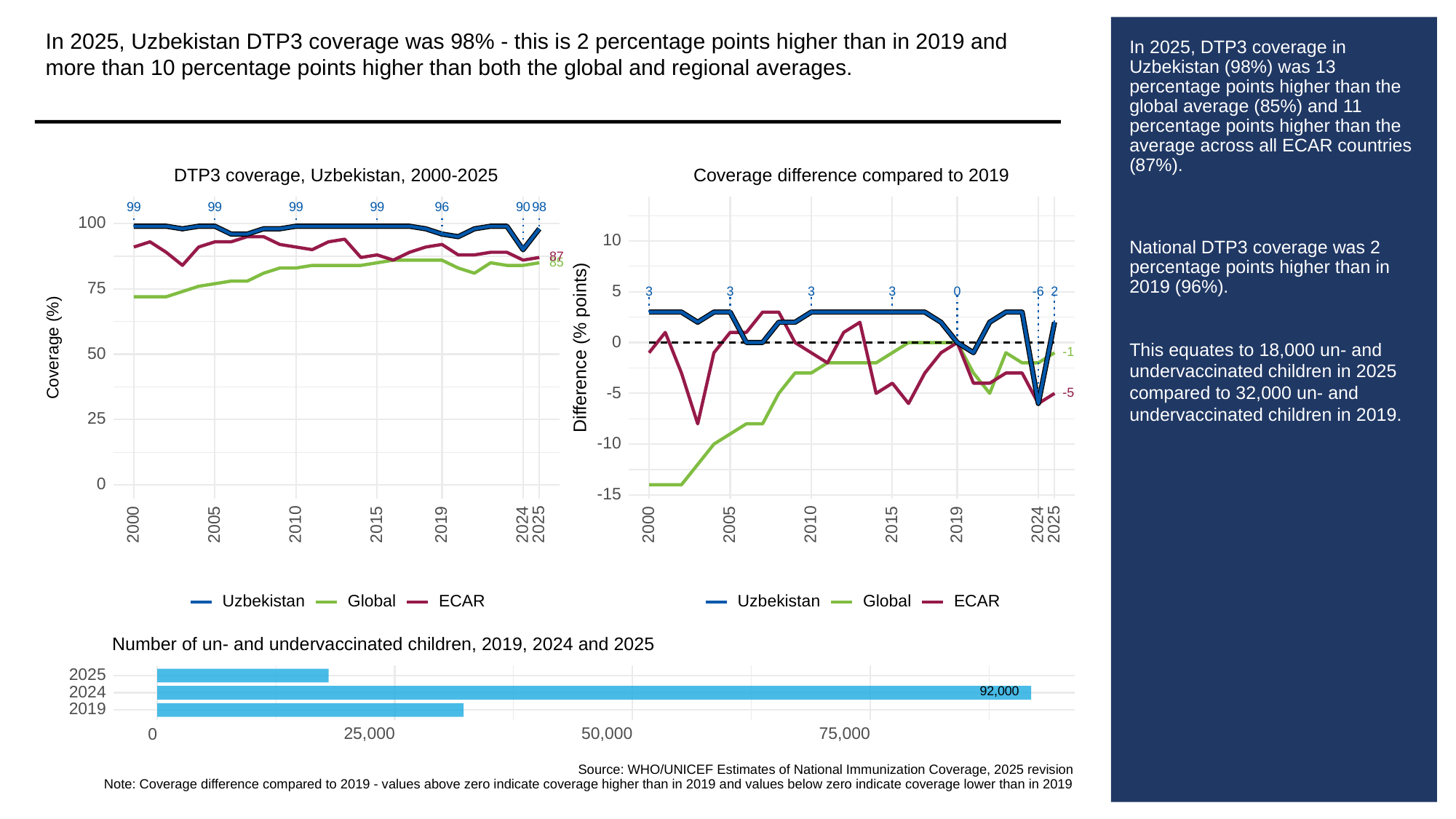

In 2025, Uzbekistan DTP3 coverage was 98% - this is 2 percentage points higher than in 2019 and more than 10 percentage points higher than both the global and regional averages.
# In 2025, DTP3 coverage in Uzbekistan (98%) was 13 percentage points higher than the global average (85%) and 11 percentage points higher than the average across all ECAR countries (87%).

National DTP3 coverage was 2 percentage points higher than in 2019 (96%).

This equates to 18,000 un- and undervaccinated children in 2025 compared to 32,000 un- and undervaccinated children in 2019.

Coverage difference compared to 2019
DTP3 coverage, Uzbekistan, 2000-2025

99
99
99
99
96
90
98

100

10

87

85

75
5
3
3
3
3
0
-6
2

0
Difference (% points)
Coverage (%)

50
-1

-5
-5

25

-10

0

-15

2000
2005
2010
2015
2019
2024
2025
2000
2005
2010
2015
2019
2024
2025
Global
ECAR
Global
ECAR
Uzbekistan
Uzbekistan

Number of un- and undervaccinated children, 2019, 2024 and 2025

2025

92,000
2024

2019

25,000
50,000
75,000
0
Source: WHO/UNICEF Estimates of National Immunization Coverage, 2025 revision
Note: Coverage difference compared to 2019 - values above zero indicate coverage higher than in 2019 and values below zero indicate coverage lower than in 2019